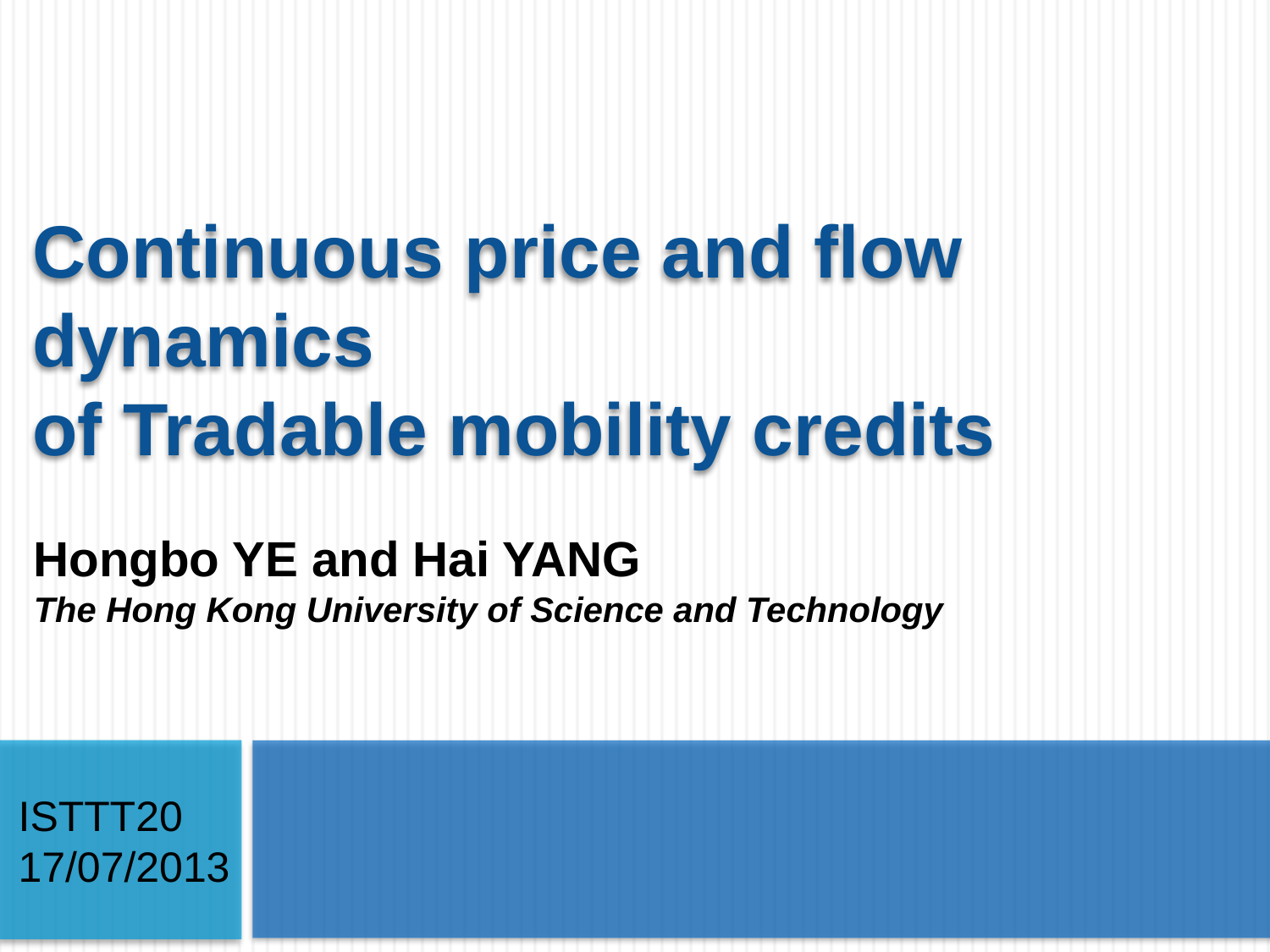

# Continuous price and flow dynamics of Tradable mobility credits
Hongbo YE and Hai YANG
The Hong Kong University of Science and Technology
ISTTT20
17/07/2013